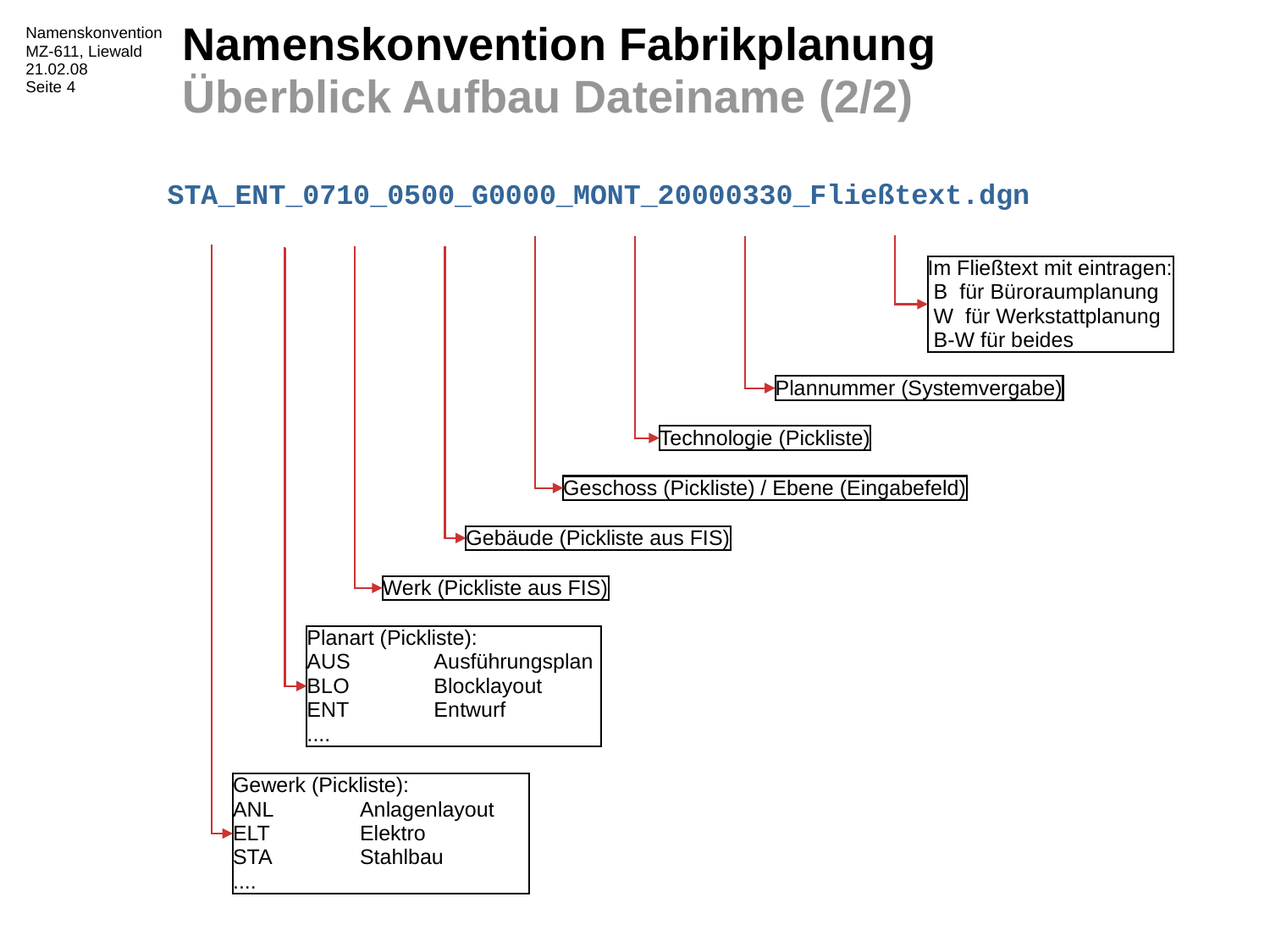

# Namenskonvention Fabrikplanung Überblick Aufbau Dateiname (2/2)
STA_ENT_0710_0500_G0000_MONT_20000330_Fließtext.dgn
Im Fließtext mit eintragen:
 B  für Büroraumplanung
 W  für Werkstattplanung
 B-W für beides
Plannummer (Systemvergabe)
Technologie (Pickliste)
Geschoss (Pickliste) / Ebene (Eingabefeld)
Gebäude (Pickliste aus FIS)
Werk (Pickliste aus FIS)
Planart (Pickliste):
AUS	Ausführungsplan
BLO	Blocklayout
ENT	Entwurf
....
Gewerk (Pickliste):
ANL	Anlagenlayout
ELT	Elektro
STA	Stahlbau
....